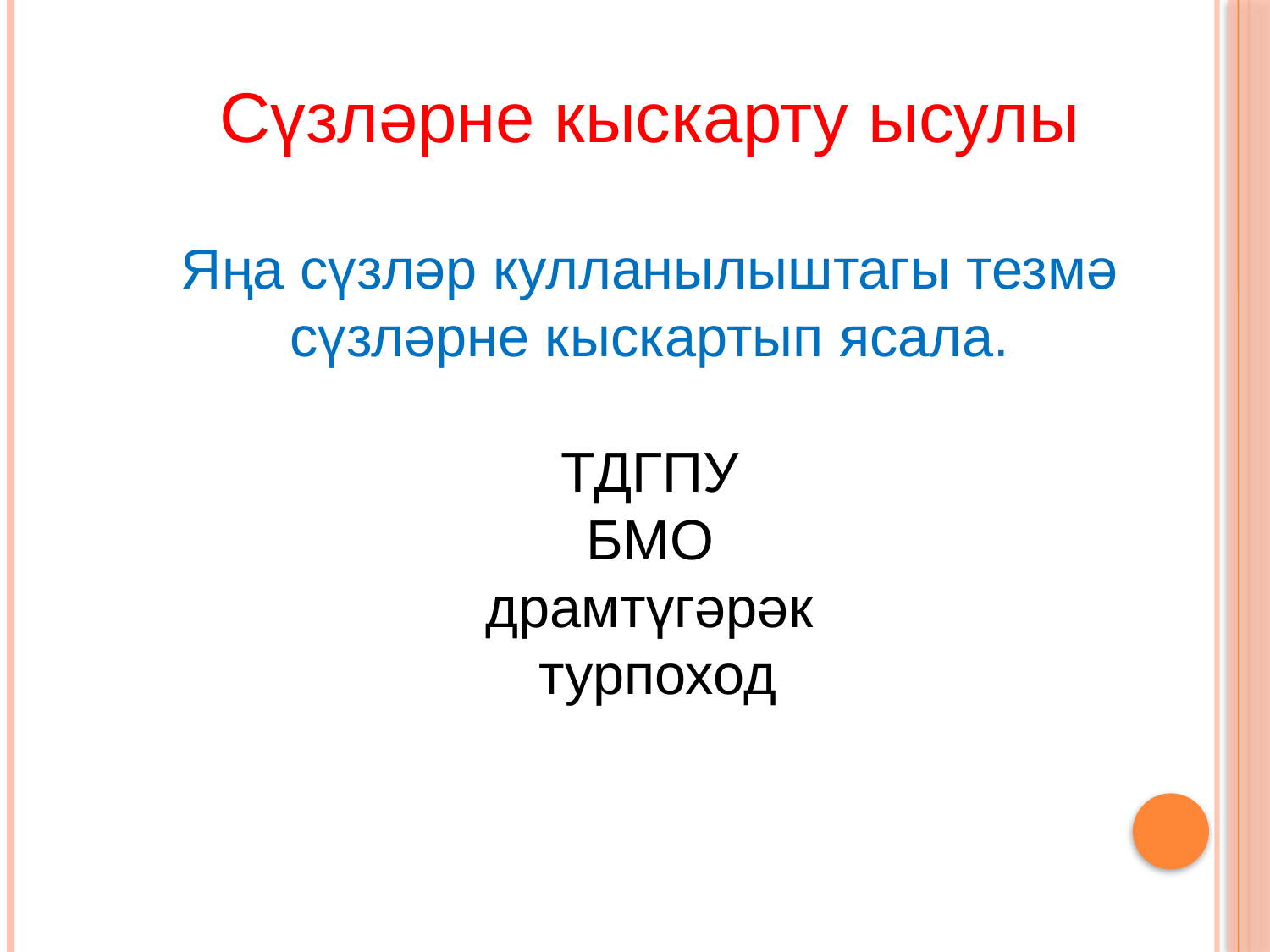

Сүзләрне кыскарту ысулы
Яңа сүзләр кулланылыштагы тезмә сүзләрне кыскартып ясала.

ТДГПУ
БМО
драмтүгәрәк
 турпоход